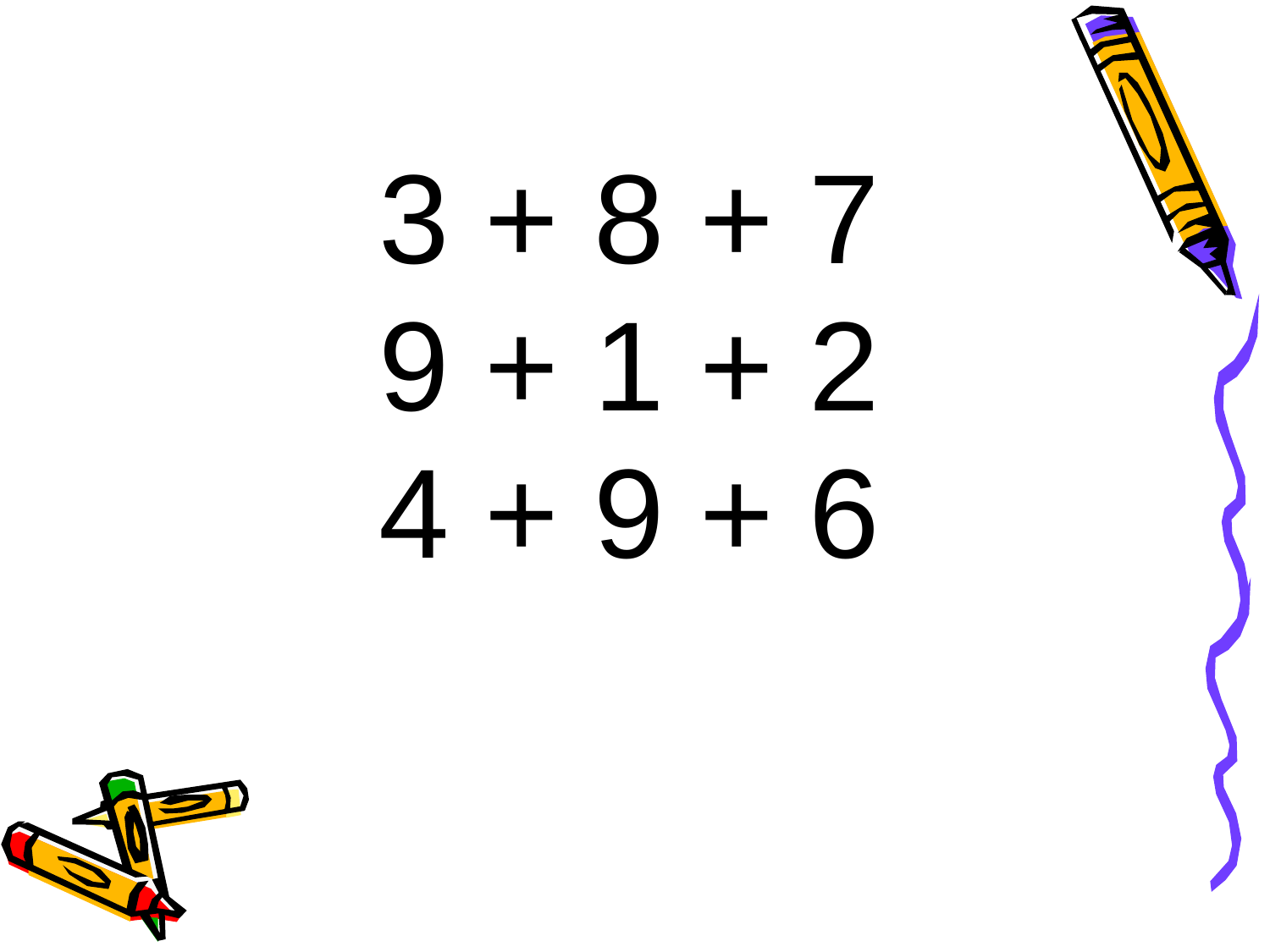

3 + 8 + 7
9 + 1 + 2
4 + 9 + 6